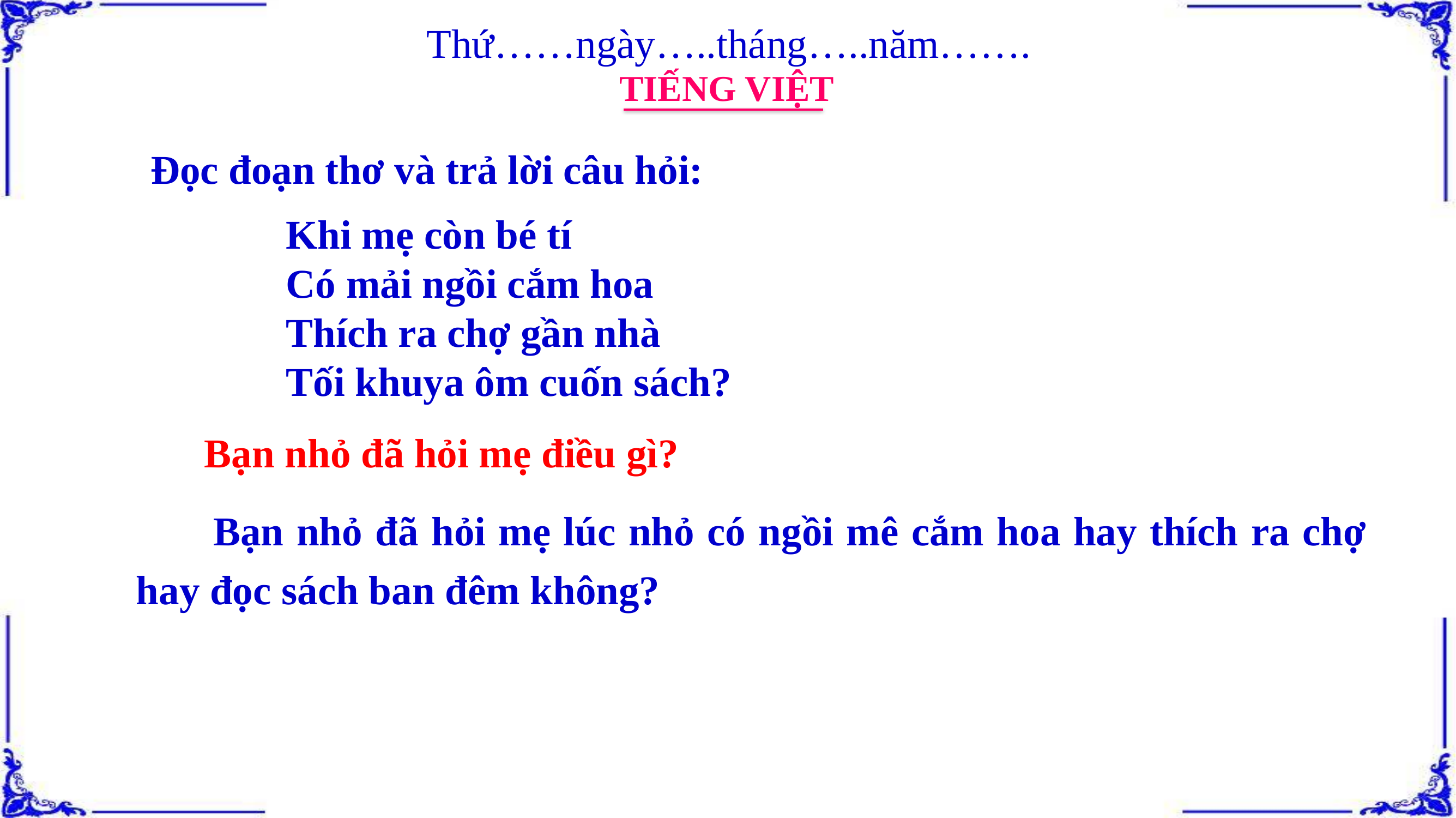

Thứ……ngày…..tháng…..năm…….
TIẾNG VIỆT
Đọc đoạn thơ và trả lời câu hỏi:
Khi mẹ còn bé tí
Có mải ngồi cắm hoa
Thích ra chợ gần nhà
Tối khuya ôm cuốn sách?
Bạn nhỏ đã hỏi mẹ điều gì?
      Bạn nhỏ đã hỏi mẹ lúc nhỏ có ngồi mê cắm hoa hay thích ra chợ hay đọc sách ban đêm không?